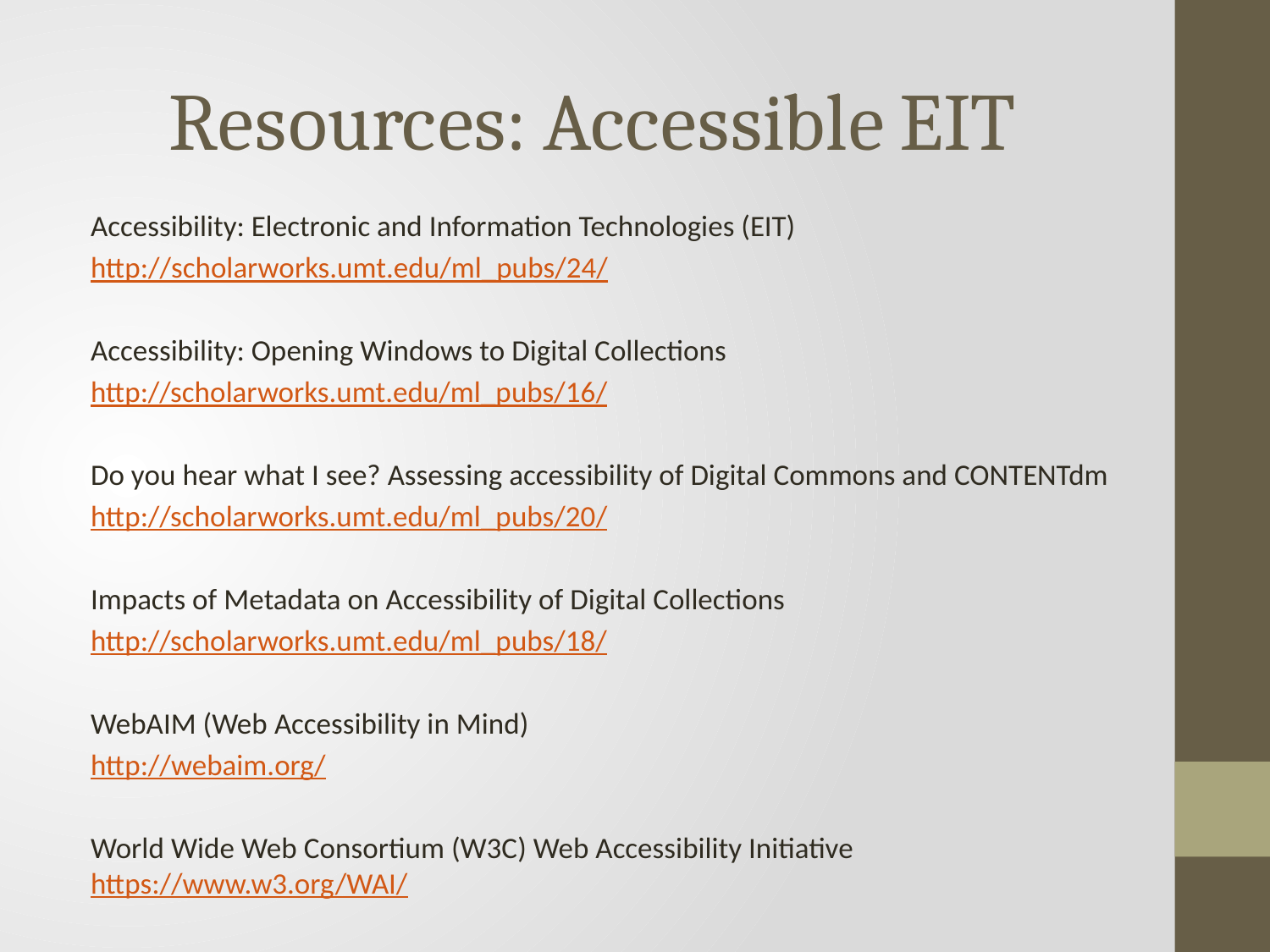

# Resources: Accessible EIT
Accessibility: Electronic and Information Technologies (EIT)
http://scholarworks.umt.edu/ml_pubs/24/

Accessibility: Opening Windows to Digital Collections
http://scholarworks.umt.edu/ml_pubs/16/

Do you hear what I see? Assessing accessibility of Digital Commons and CONTENTdm
http://scholarworks.umt.edu/ml_pubs/20/

Impacts of Metadata on Accessibility of Digital Collections
http://scholarworks.umt.edu/ml_pubs/18/

WebAIM (Web Accessibility in Mind)
http://webaim.org/

World Wide Web Consortium (W3C) Web Accessibility Initiative https://www.w3.org/WAI/